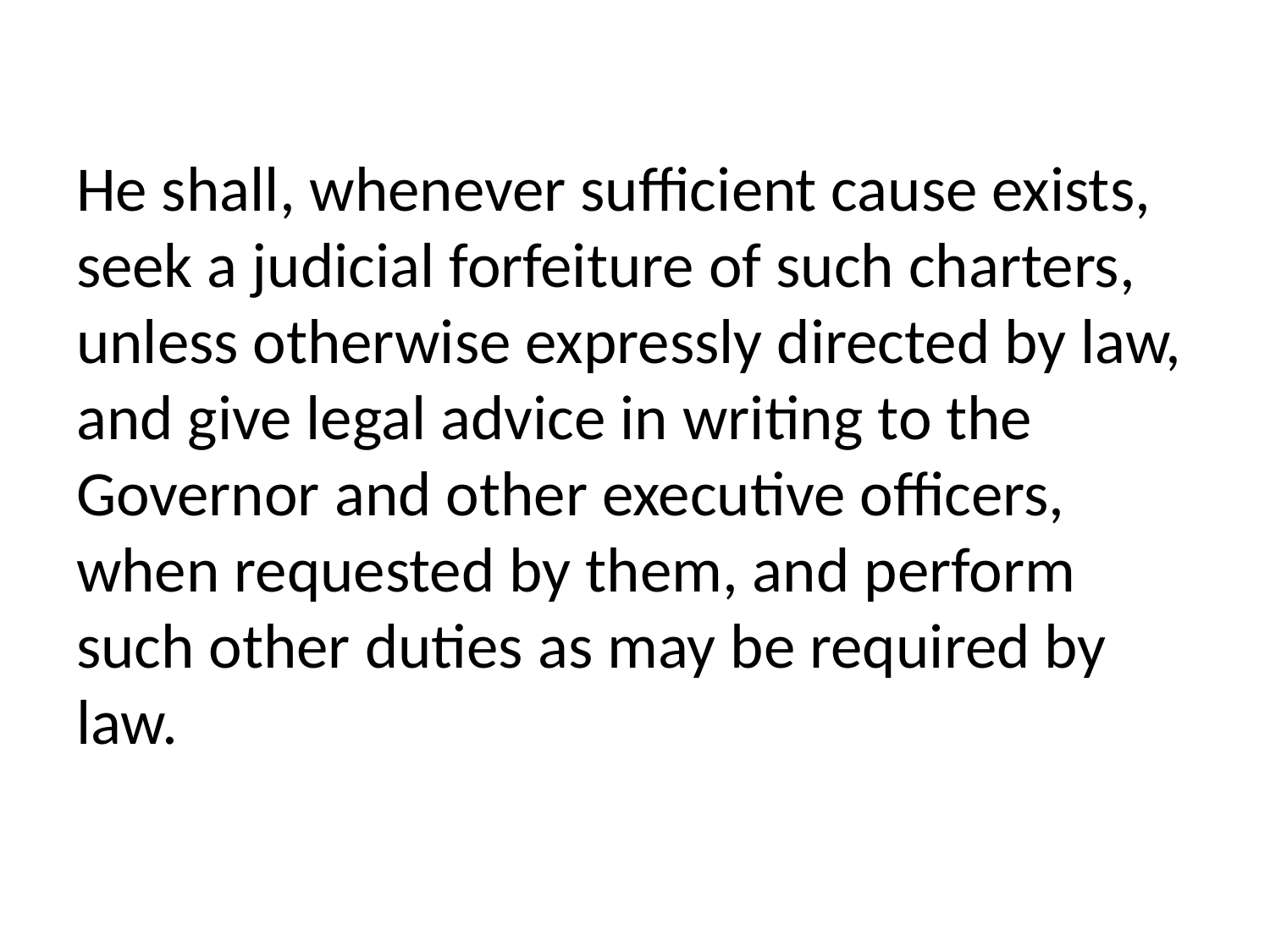

# He shall, whenever sufficient cause exists, seek a judicial forfeiture of such charters, unless otherwise expressly directed by law, and give legal advice in writing to the Governor and other executive officers, when requested by them, and perform such other duties as may be required by law.